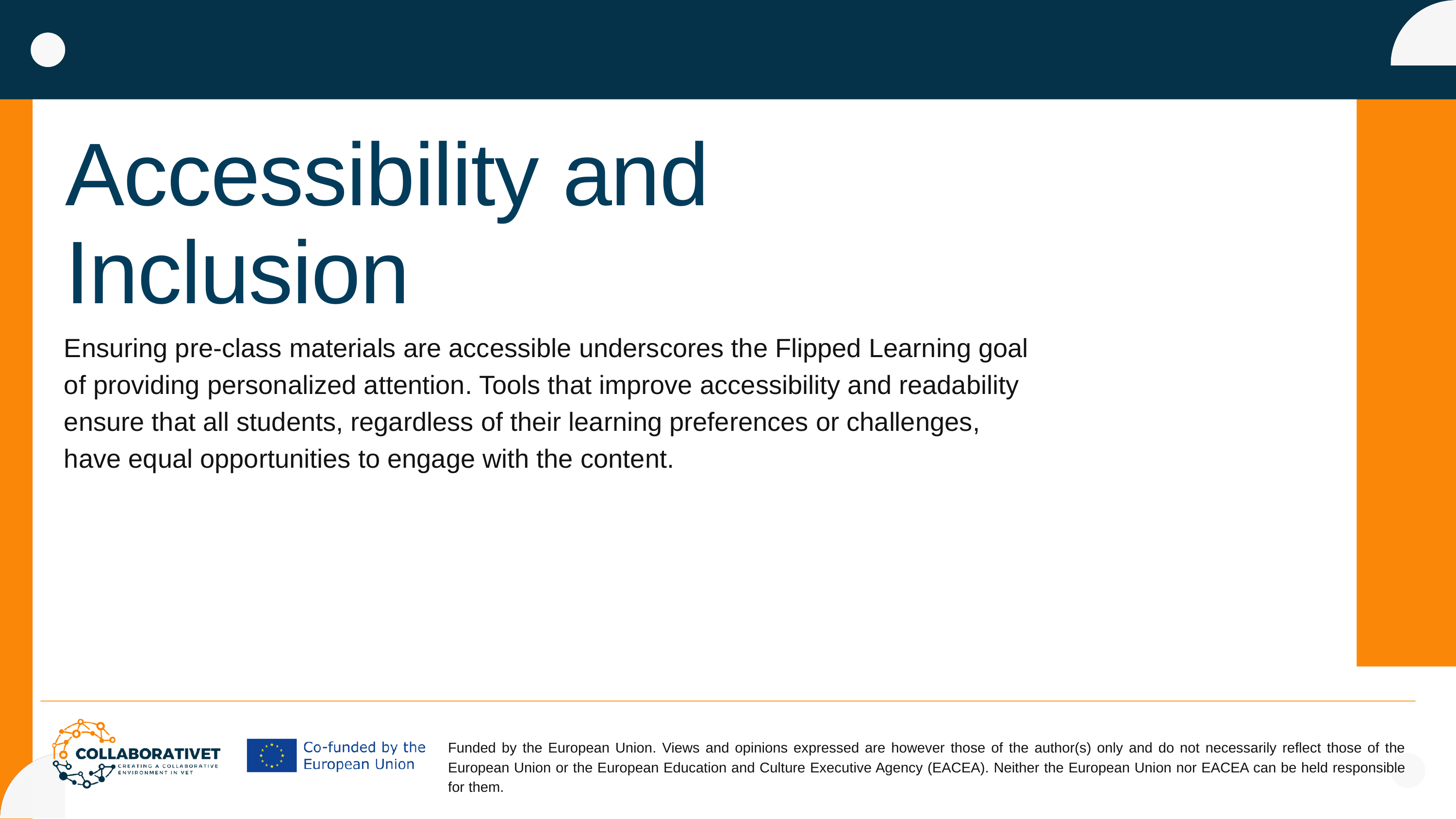

Accessibility and Inclusion
Ensuring pre-class materials are accessible underscores the Flipped Learning goal of providing personalized attention. Tools that improve accessibility and readability ensure that all students, regardless of their learning preferences or challenges, have equal opportunities to engage with the content.

Funded by the European Union. Views and opinions expressed are however those of the author(s) only and do not necessarily reflect those of the European Union or the European Education and Culture Executive Agency (EACEA). Neither the European Union nor EACEA can be held responsible for them.